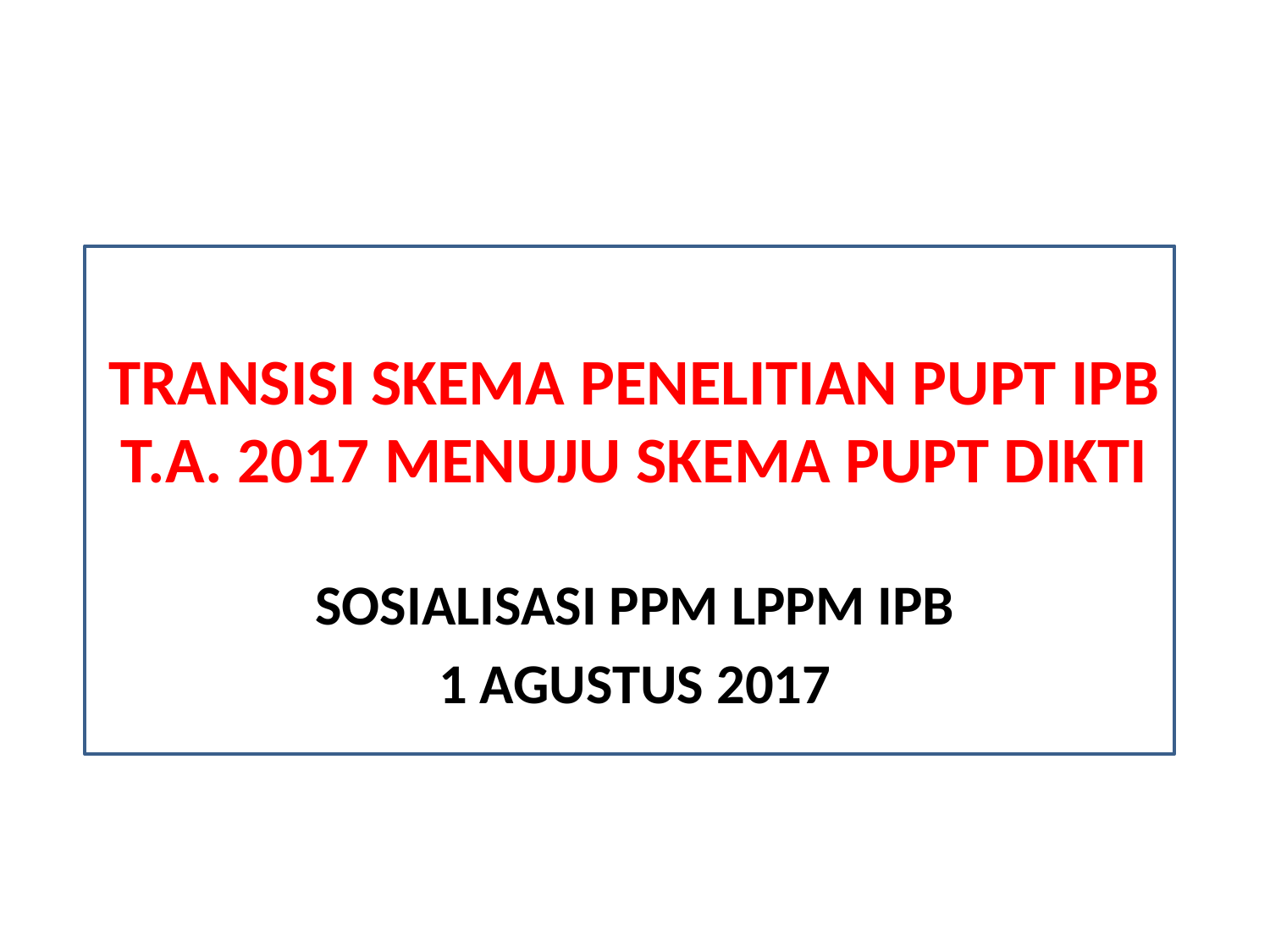

# TRANSISI SKEMA PENELITIAN PUPT IPB T.A. 2017 MENUJU SKEMA PUPT DIKTI
SOSIALISASI PPM LPPM IPB
1 AGUSTUS 2017